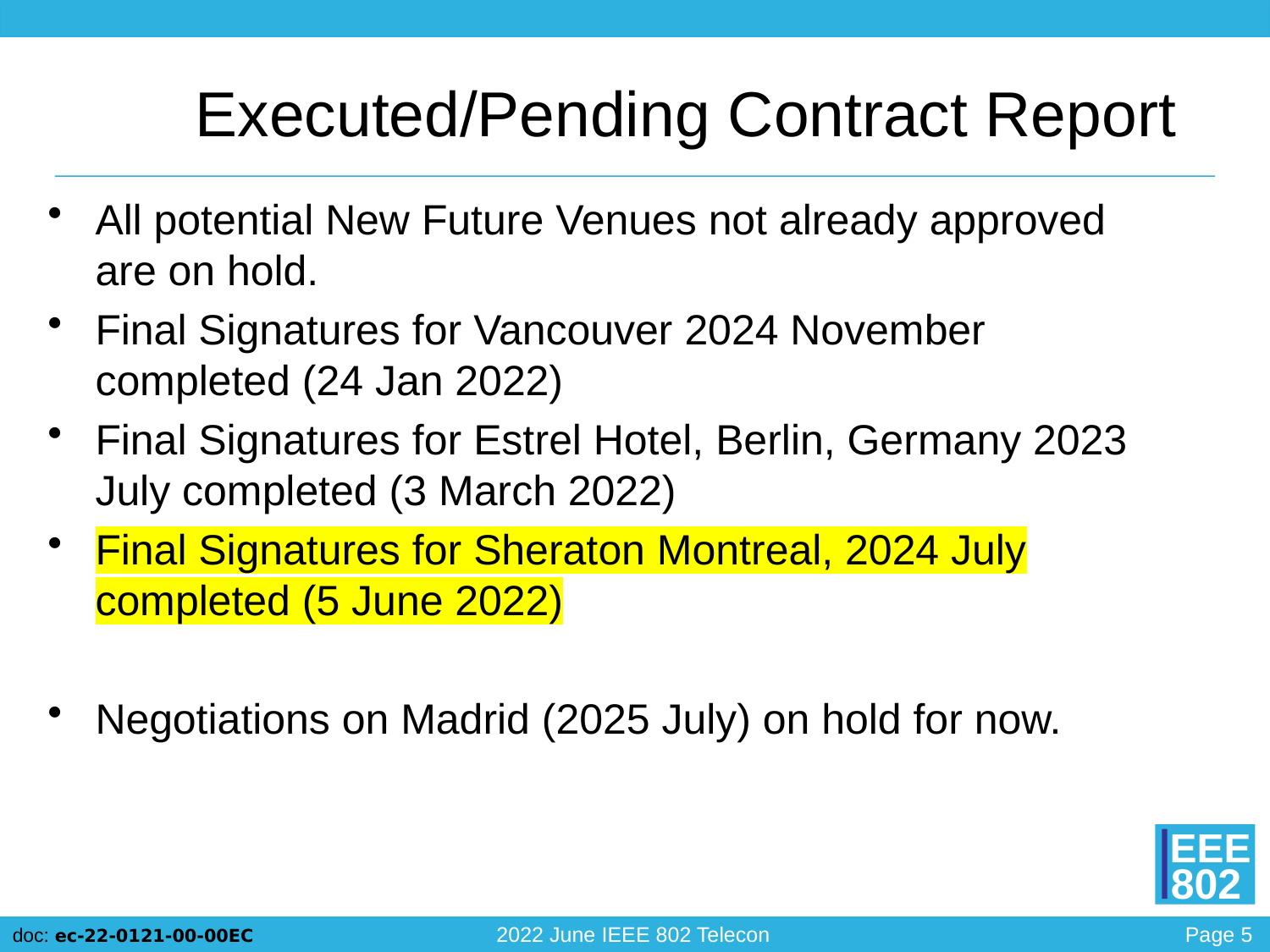

# Executed/Pending Contract Report
All potential New Future Venues not already approved are on hold.
Final Signatures for Vancouver 2024 November completed (24 Jan 2022)
Final Signatures for Estrel Hotel, Berlin, Germany 2023 July completed (3 March 2022)
Final Signatures for Sheraton Montreal, 2024 July completed (5 June 2022)

Negotiations on Madrid (2025 July) on hold for now.